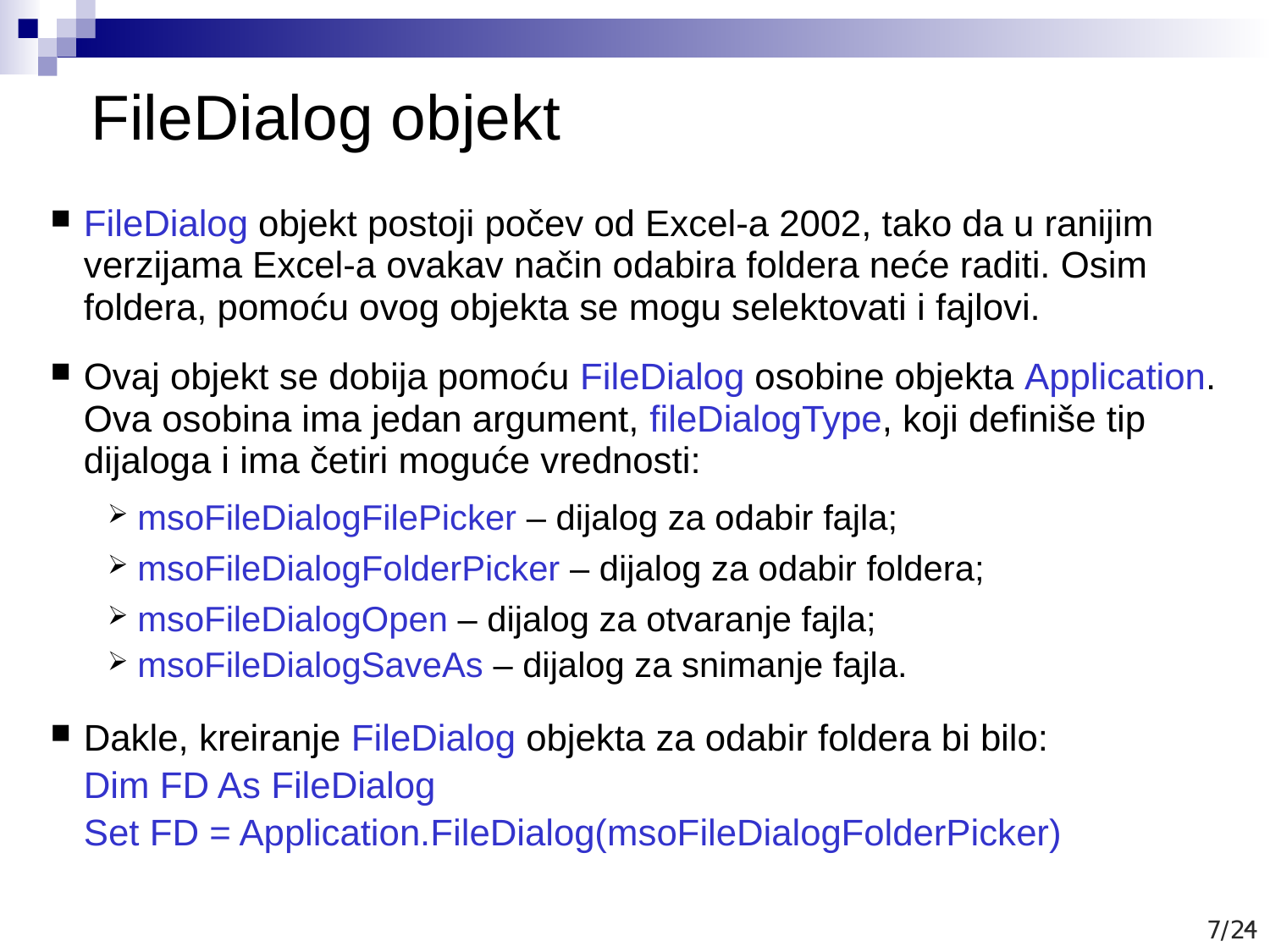

# FileDialog objekt
FileDialog objekt postoji počev od Excel-a 2002, tako da u ranijim verzijama Excel-a ovakav način odabira foldera neće raditi. Osim foldera, pomoću ovog objekta se mogu selektovati i fajlovi.
Ovaj objekt se dobija pomoću FileDialog osobine objekta Application. Ova osobina ima jedan argument, fileDialogType, koji definiše tip dijaloga i ima četiri moguće vrednosti:
msoFileDialogFilePicker – dijalog za odabir fajla;
msoFileDialogFolderPicker – dijalog za odabir foldera;
msoFileDialogOpen – dijalog za otvaranje fajla;
msoFileDialogSaveAs – dijalog za snimanje fajla.
Dakle, kreiranje FileDialog objekta za odabir foldera bi bilo:
	Dim FD As FileDialog
	Set FD = Application.FileDialog(msoFileDialogFolderPicker)
7/24